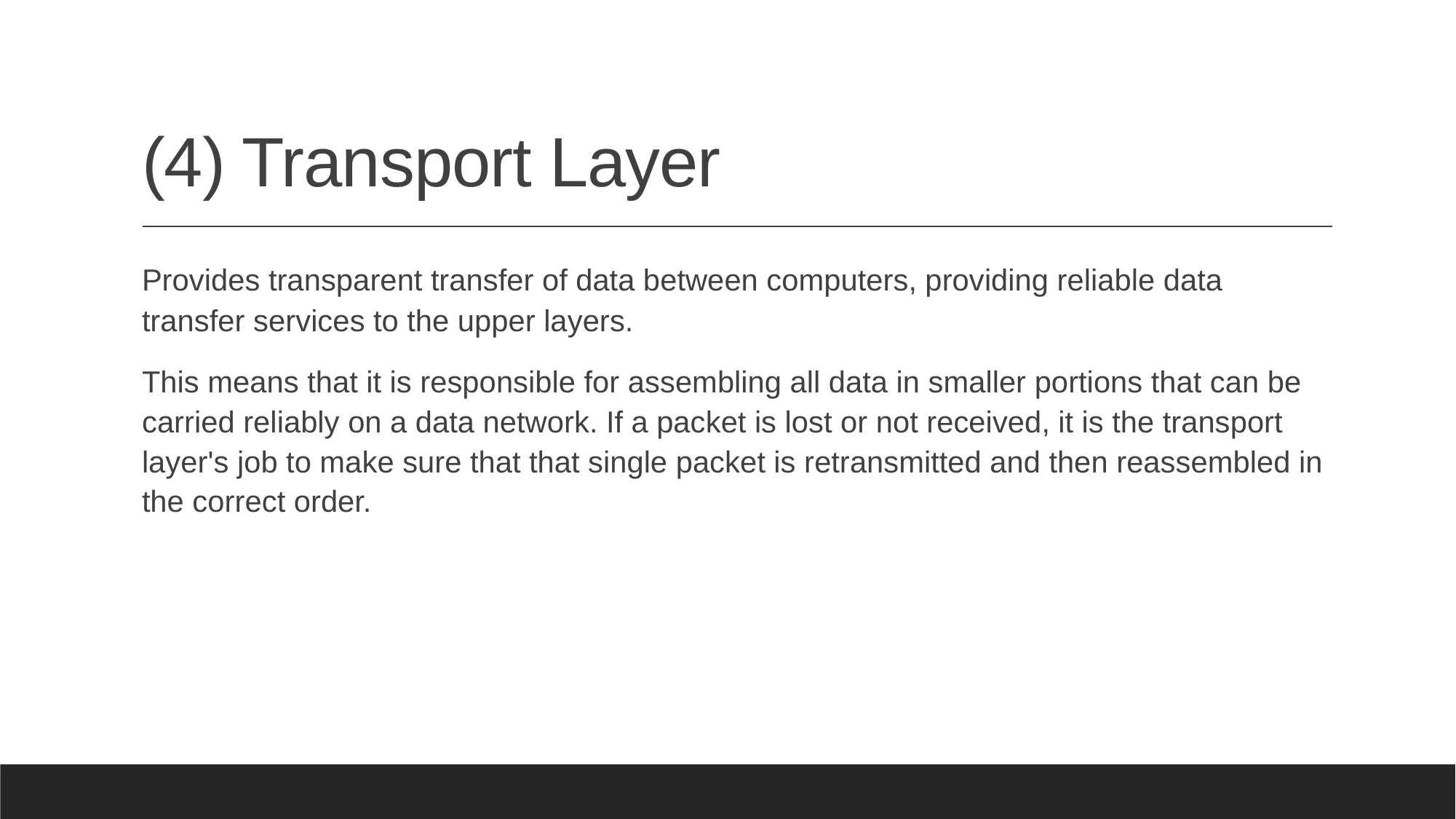

# (4) Transport Layer
Provides transparent transfer of data between computers, providing reliable data transfer services to the upper layers.
This means that it is responsible for assembling all data in smaller portions that can be carried reliably on a data network. If a packet is lost or not received, it is the transport layer's job to make sure that that single packet is retransmitted and then reassembled in the correct order.